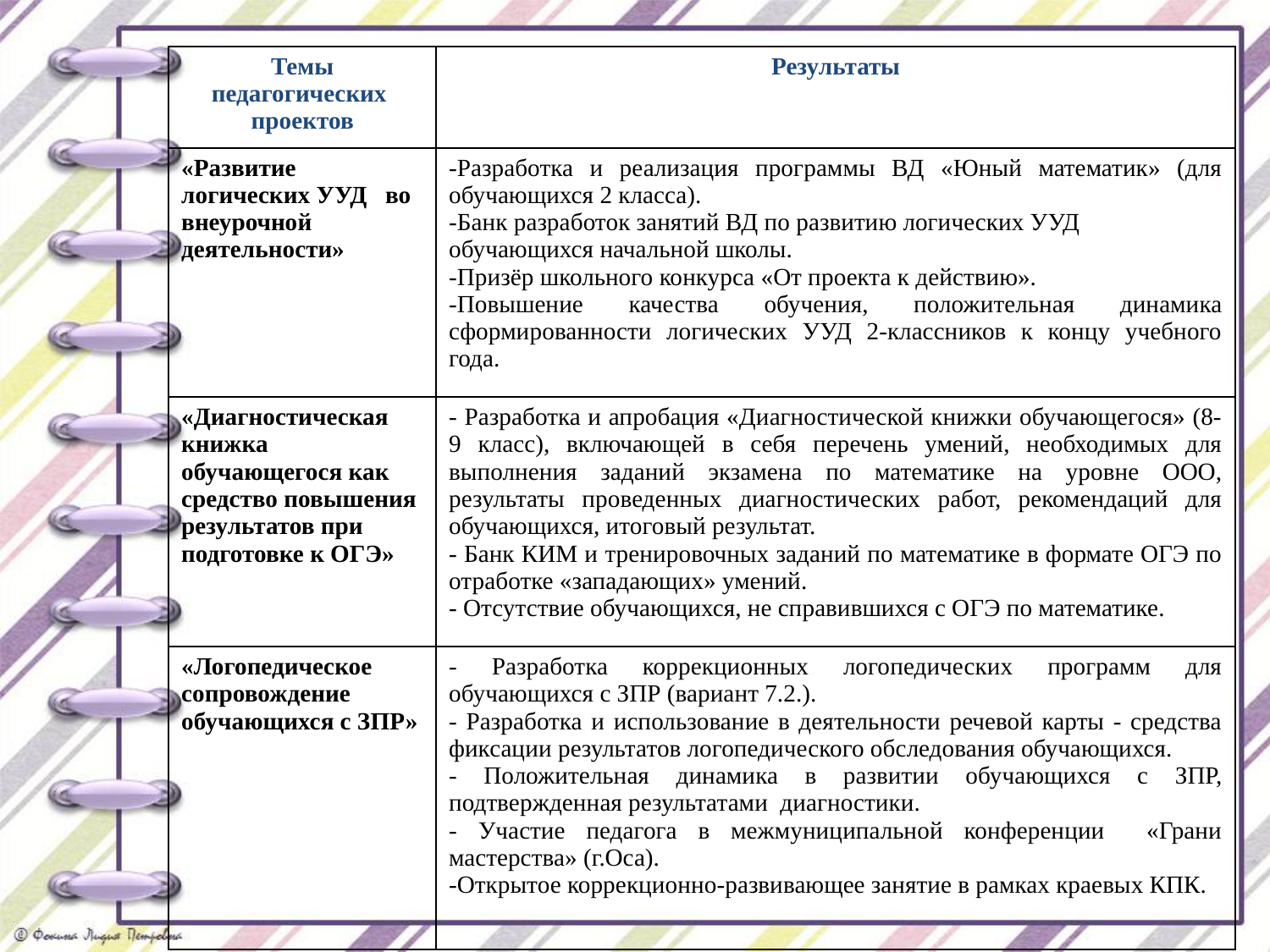

| Темы педагогических проектов | Результаты |
| --- | --- |
| «Развитие логических УУД во внеурочной деятельности» | -Разработка и реализация программы ВД «Юный математик» (для обучающихся 2 класса). -Банк разработок занятий ВД по развитию логических УУД обучающихся начальной школы. -Призёр школьного конкурса «От проекта к действию». -Повышение качества обучения, положительная динамика сформированности логических УУД 2-классников к концу учебного года. |
| «Диагностическая книжка обучающегося как средство повышения результатов при подготовке к ОГЭ» | - Разработка и апробация «Диагностической книжки обучающегося» (8-9 класс), включающей в себя перечень умений, необходимых для выполнения заданий экзамена по математике на уровне ООО, результаты проведенных диагностических работ, рекомендаций для обучающихся, итоговый результат. - Банк КИМ и тренировочных заданий по математике в формате ОГЭ по отработке «западающих» умений. - Отсутствие обучающихся, не справившихся с ОГЭ по математике. |
| «Логопедическое сопровождение обучающихся с ЗПР» | - Разработка коррекционных логопедических программ для обучающихся с ЗПР (вариант 7.2.). - Разработка и использование в деятельности речевой карты - средства фиксации результатов логопедического обследования обучающихся. - Положительная динамика в развитии обучающихся с ЗПР, подтвержденная результатами диагностики. - Участие педагога в межмуниципальной конференции «Грани мастерства» (г.Оса). -Открытое коррекционно-развивающее занятие в рамках краевых КПК. |